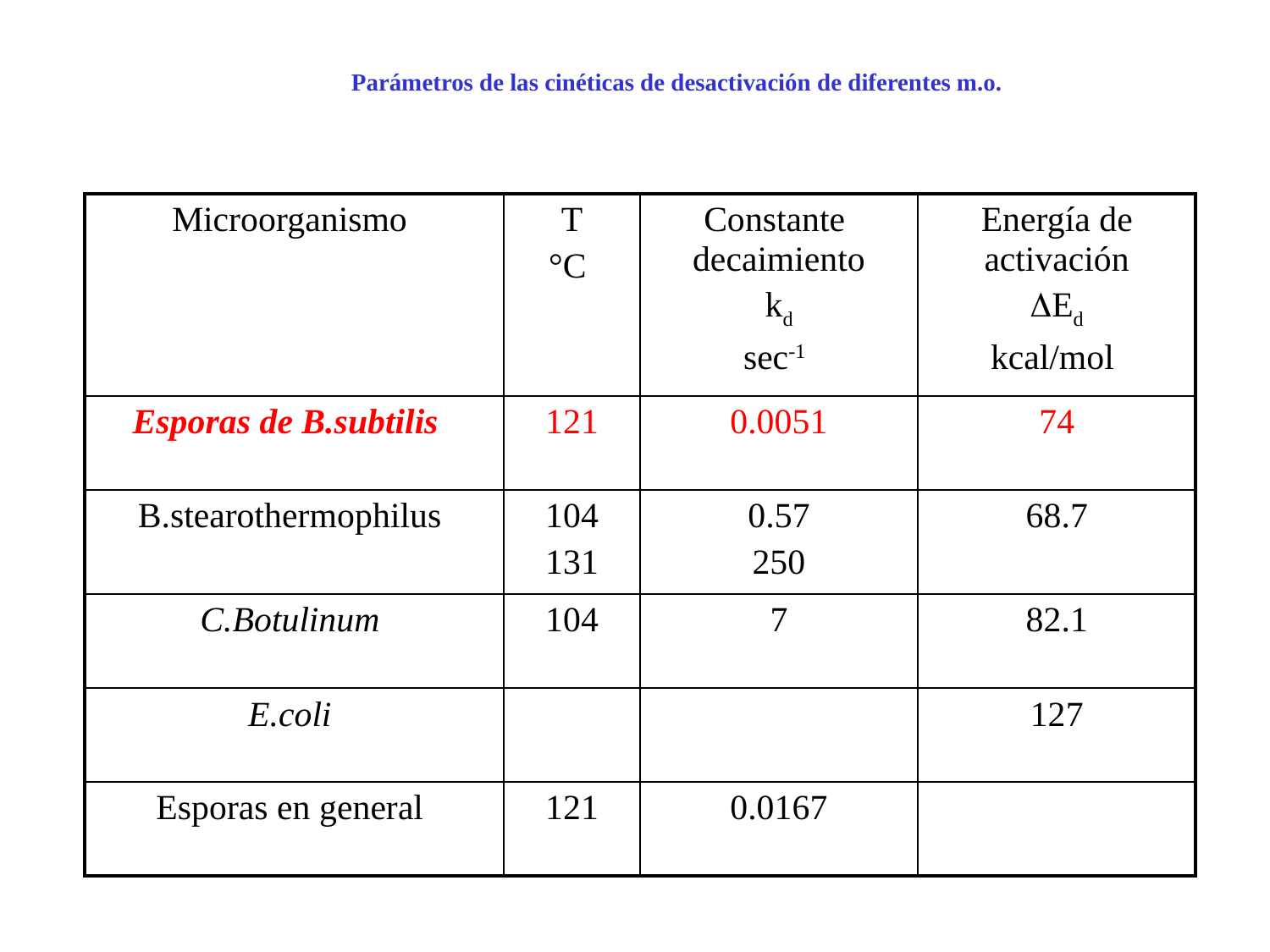

Parámetros de las cinéticas de desactivación de diferentes m.o.

| Microorganismo | T °C | Constante decaimiento kd sec-1 | Energía de activación ΔEd kcal/mol |
| --- | --- | --- | --- |
| Esporas de B.subtilis | 121 | 0.0051 | 74 |
| B.stearothermophilus | 104 131 | 0.57 250 | 68.7 |
| C.Botulinum | 104 | 7 | 82.1 |
| E.coli |  |  | 127 |
| Esporas en general | 121 | 0.0167 |  |